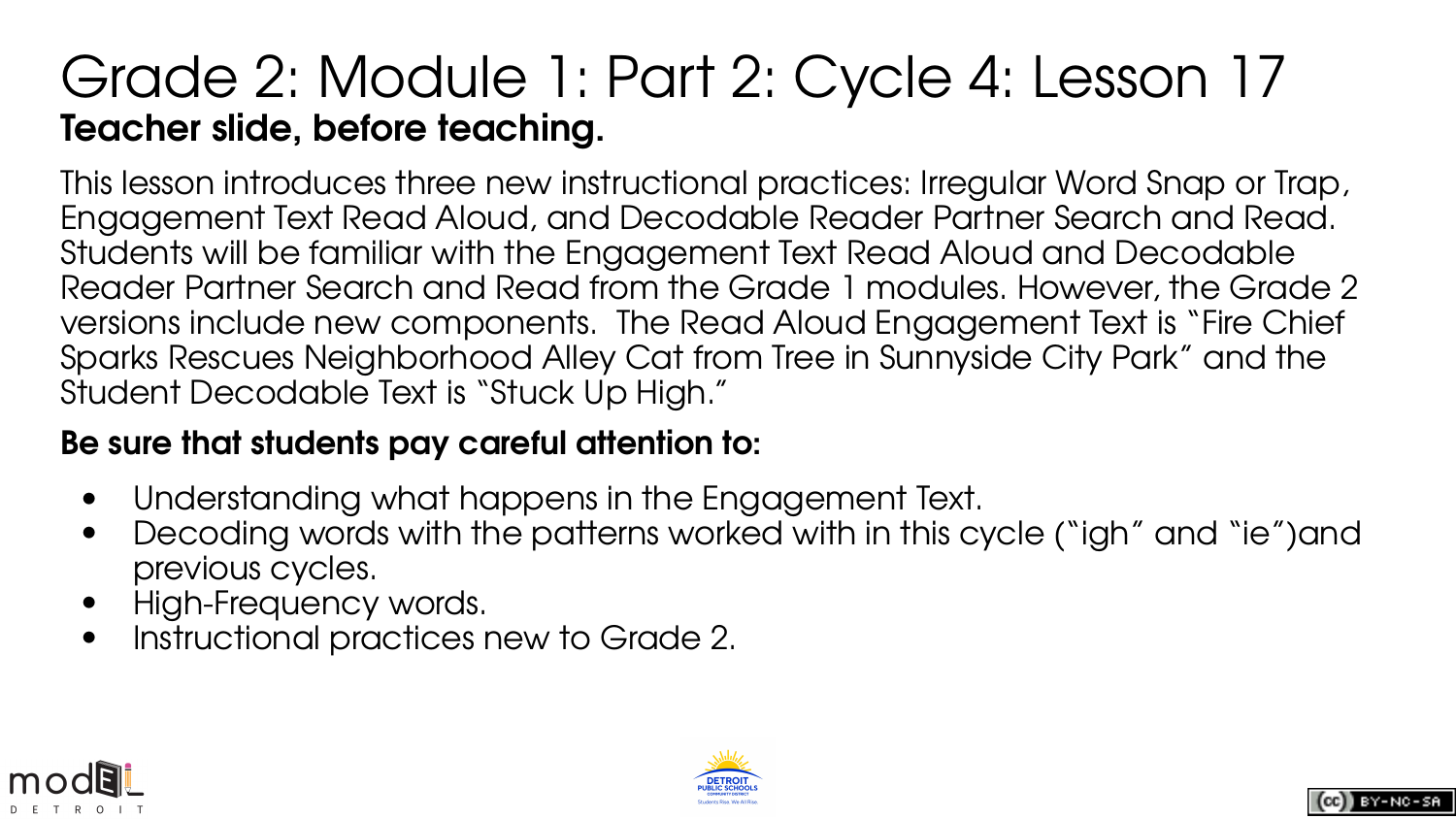

# Grade 2: Module 1: Part 2: Cycle 4: Lesson 17
Teacher slide, before teaching.
This lesson introduces three new instructional practices: Irregular Word Snap or Trap, Engagement Text Read Aloud, and Decodable Reader Partner Search and Read. Students will be familiar with the Engagement Text Read Aloud and Decodable Reader Partner Search and Read from the Grade 1 modules. However, the Grade 2 versions include new components.  The Read Aloud Engagement Text is “Fire Chief Sparks Rescues Neighborhood Alley Cat from Tree in Sunnyside City Park” and the Student Decodable Text is “Stuck Up High.”
Be sure that students pay careful attention to:
Understanding what happens in the Engagement Text.
Decoding words with the patterns worked with in this cycle (“igh” and “ie”)and previous cycles.
High-Frequency words.
Instructional practices new to Grade 2.